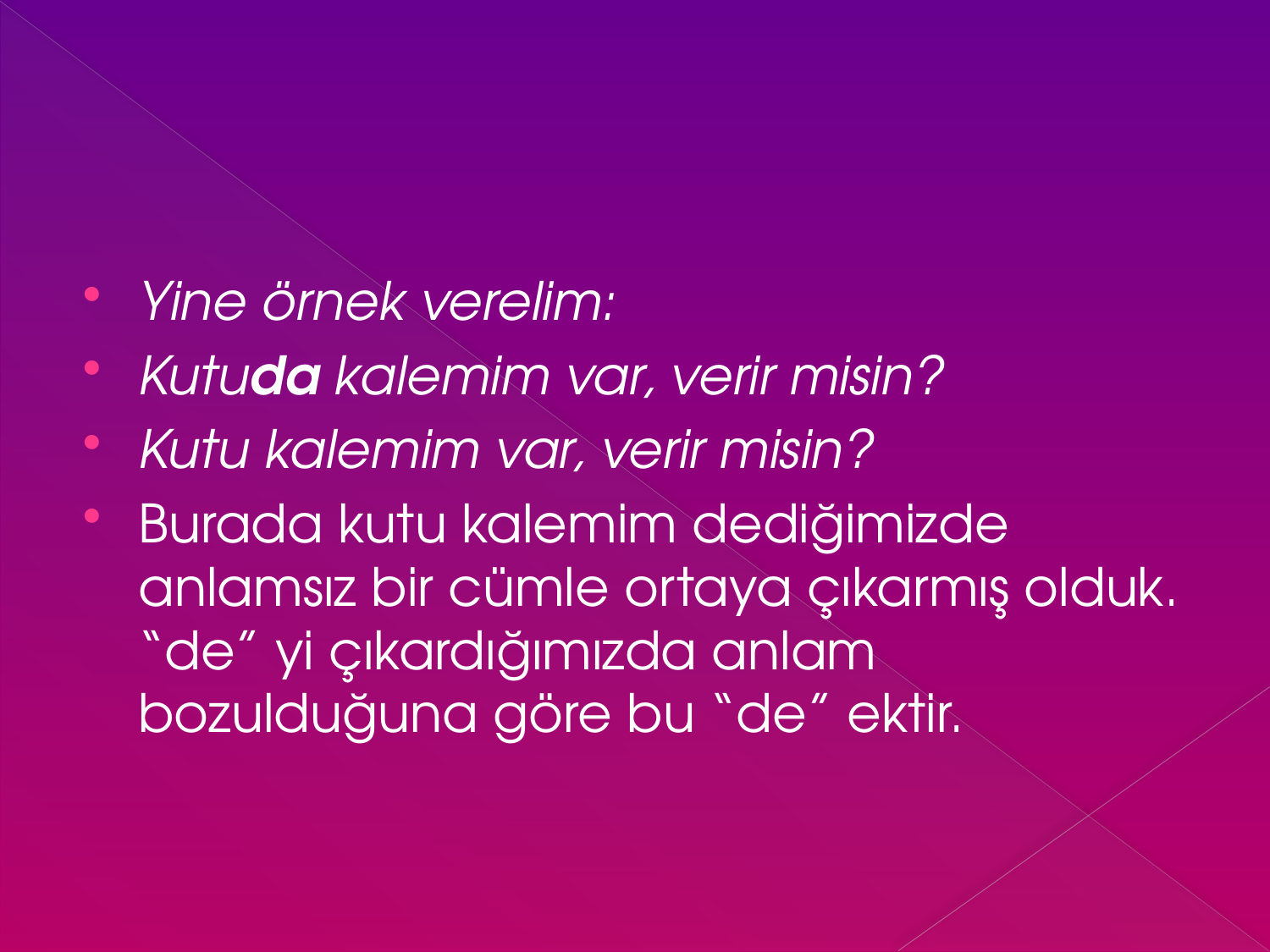

#
Yine örnek verelim:
Kutuda kalemim var, verir misin?
Kutu kalemim var, verir misin?
Burada kutu kalemim dediğimizde anlamsız bir cümle ortaya çıkarmış olduk. “de” yi çıkardığımızda anlam bozulduğuna göre bu “de” ektir.